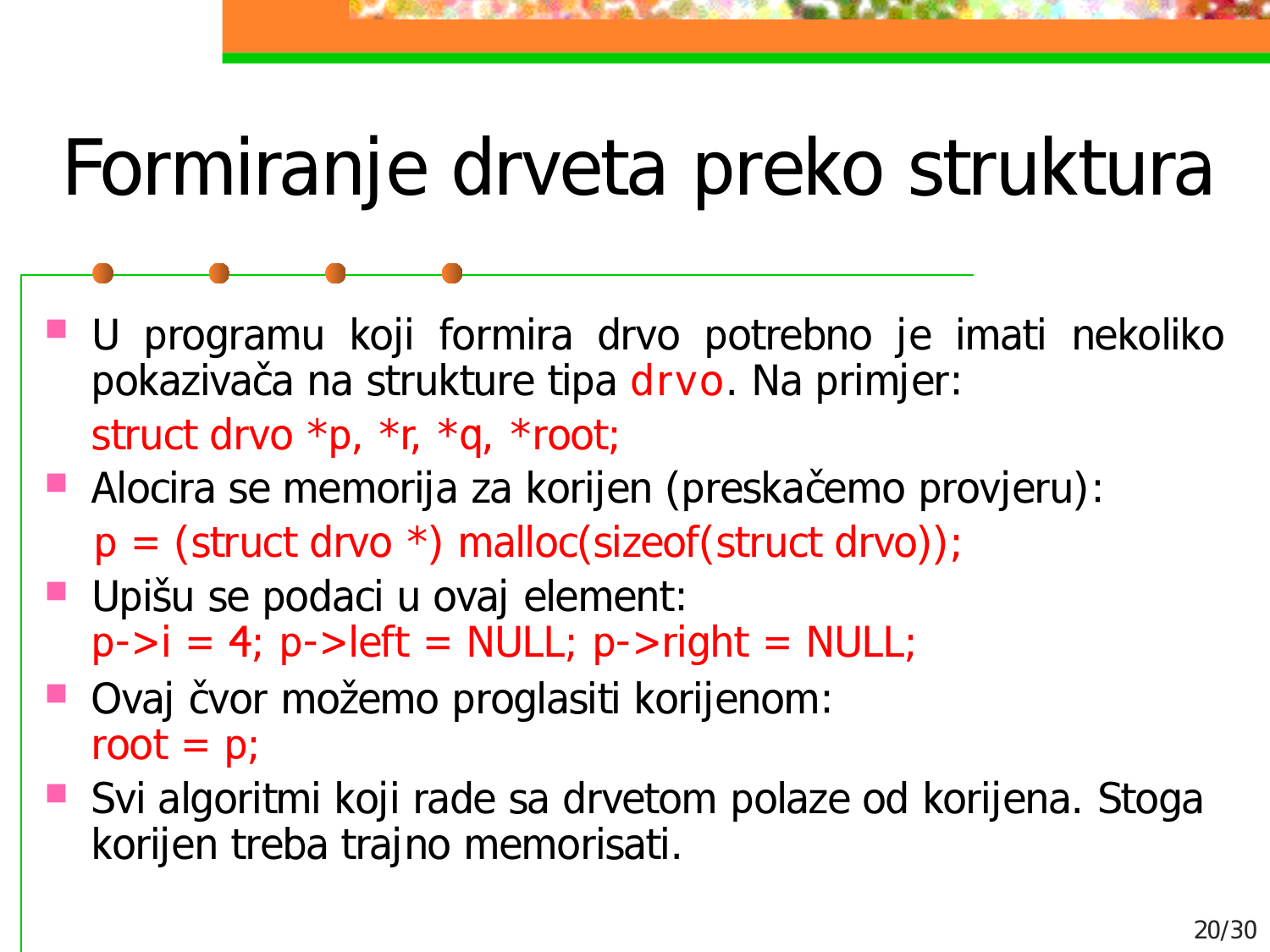

# Formiranje drveta preko struktura
U programu koji formira drvo potrebno je imati nekoliko pokazivača na strukture tipa drvo. Na primjer:
	struct drvo *p, *r, *q, *root;
Alocira se memorija za korijen (preskačemo provjeru):
p = (struct drvo *) malloc(sizeof(struct drvo));
Upišu se podaci u ovaj element:
p->i = 4; p->left = NULL; p->right = NULL;
Ovaj čvor možemo proglasiti korijenom:
root = p;
Svi algoritmi koji rade sa drvetom polaze od korijena. Stoga korijen treba trajno memorisati.
20/30